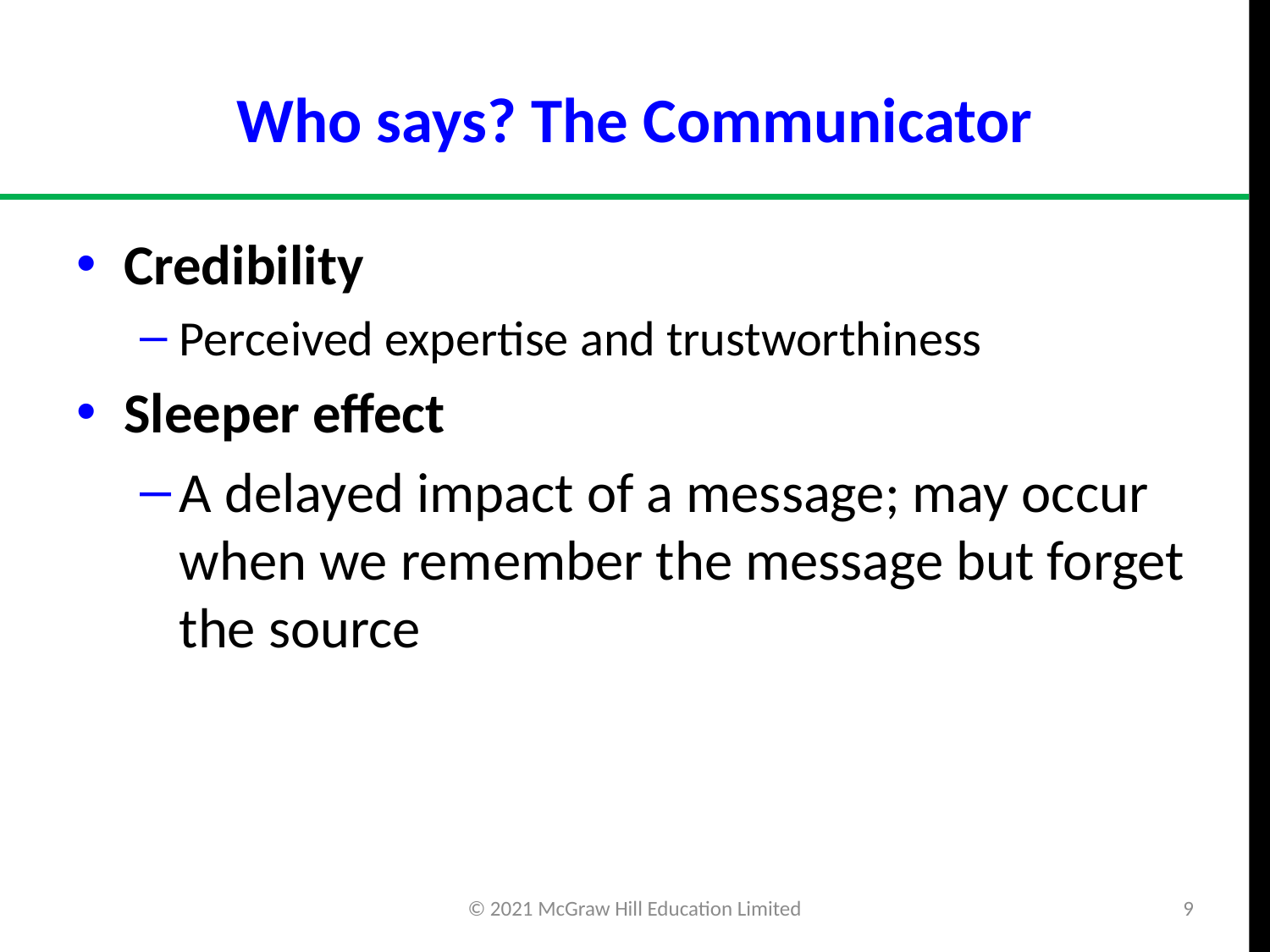

# Who says? The Communicator
Credibility
Perceived expertise and trustworthiness
Sleeper effect
A delayed impact of a message; may occur when we remember the message but forget the source

© 2021 McGraw Hill Education Limited
9